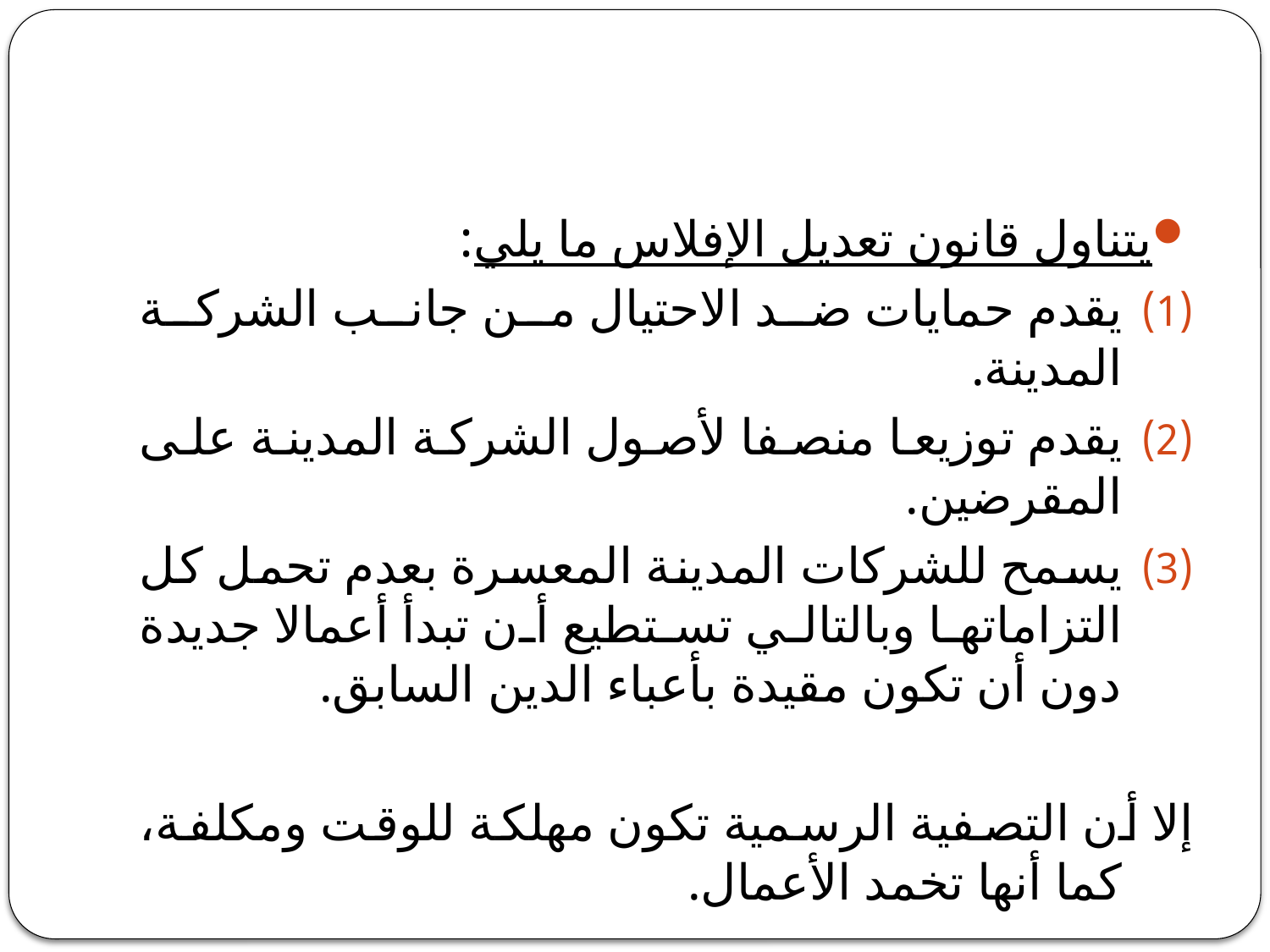

#
يتناول قانون تعديل الإفلاس ما يلي:
يقدم حمايات ضد الاحتيال من جانب الشركة المدينة.
يقدم توزيعا منصفا لأصول الشركة المدينة على المقرضين.
يسمح للشركات المدينة المعسرة بعدم تحمل كل التزاماتها وبالتالي تستطيع أن تبدأ أعمالا جديدة دون أن تكون مقيدة بأعباء الدين السابق.

إلا أن التصفية الرسمية تكون مهلكة للوقت ومكلفة، كما أنها تخمد الأعمال.